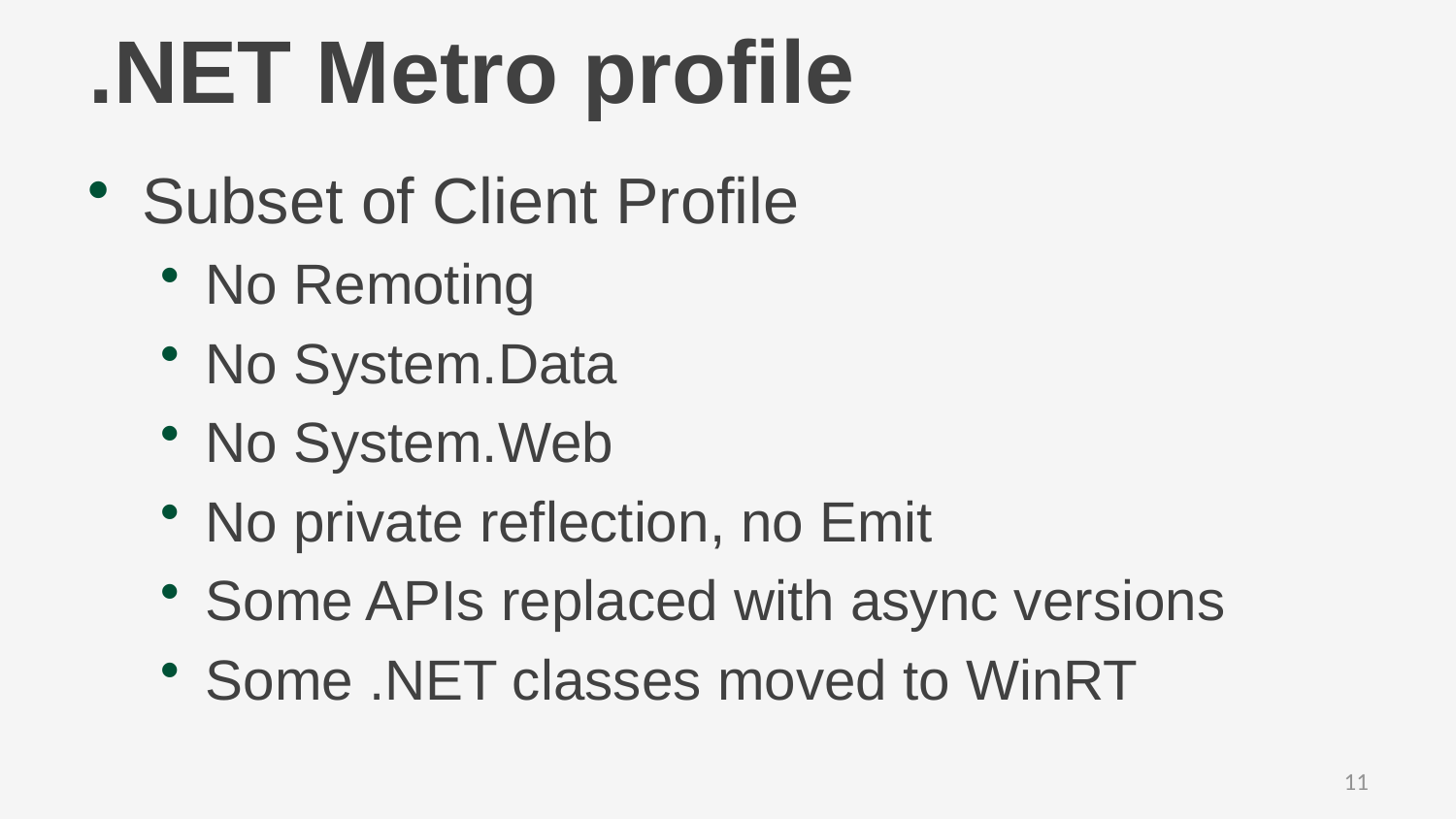

# .NET Metro profile
Subset of Client Profile
No Remoting
No System.Data
No System.Web
No private reflection, no Emit
Some APIs replaced with async versions
Some .NET classes moved to WinRT
11